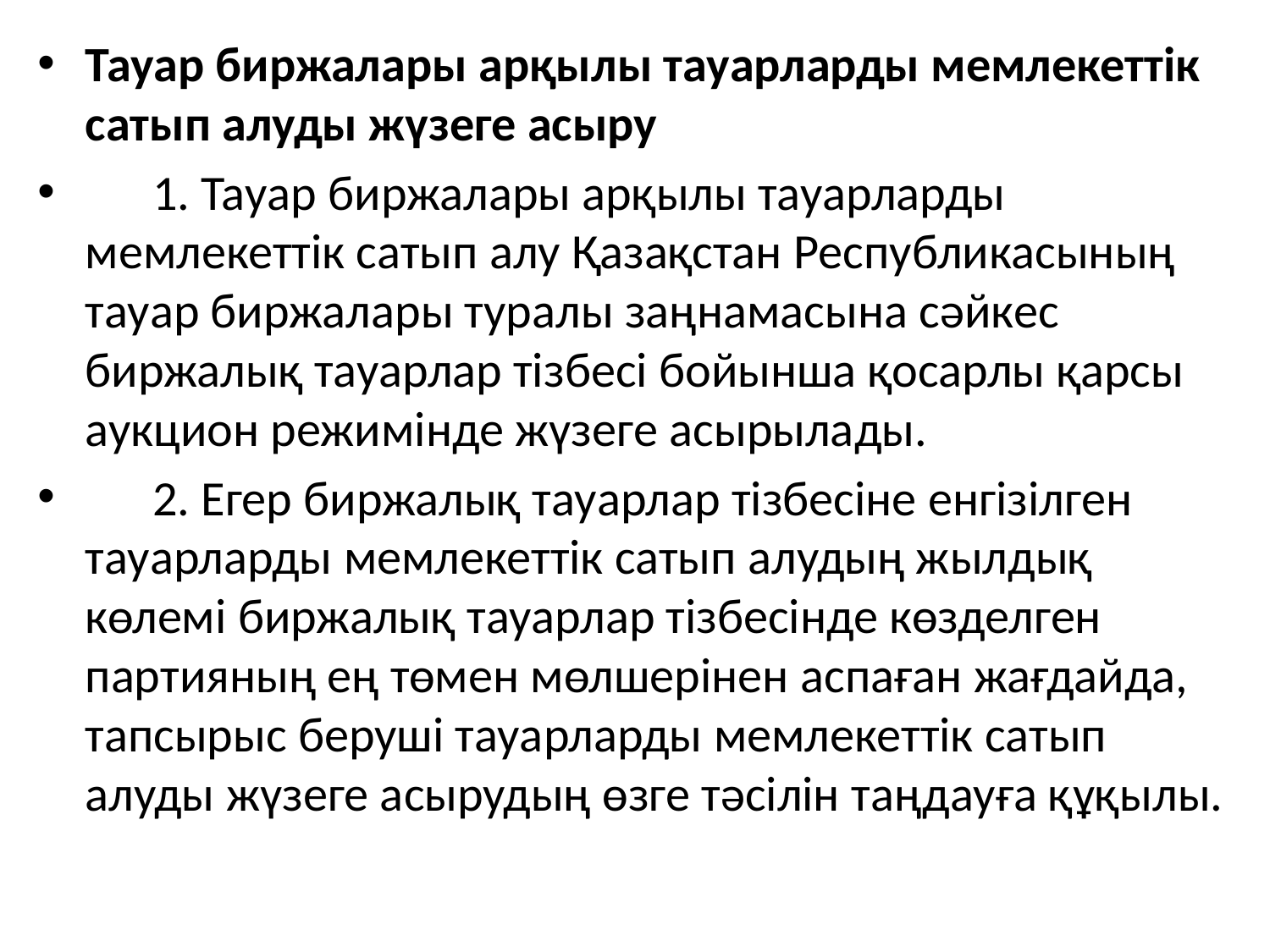

Тауар биржалары арқылы тауарларды мемлекеттік сатып алуды жүзеге асыру
      1. Тауар биржалары арқылы тауарларды мемлекеттік сатып алу Қазақстан Республикасының тауар биржалары туралы заңнамасына сәйкес биржалық тауарлар тізбесі бойынша қосарлы қарсы аукцион режимінде жүзеге асырылады.
      2. Егер биржалық тауарлар тізбесіне енгізілген тауарларды мемлекеттік сатып алудың жылдық көлемі биржалық тауарлар тізбесінде көзделген партияның ең төмен мөлшерінен аспаған жағдайда, тапсырыс беруші тауарларды мемлекеттік сатып алуды жүзеге асырудың өзге тәсілін таңдауға құқылы.